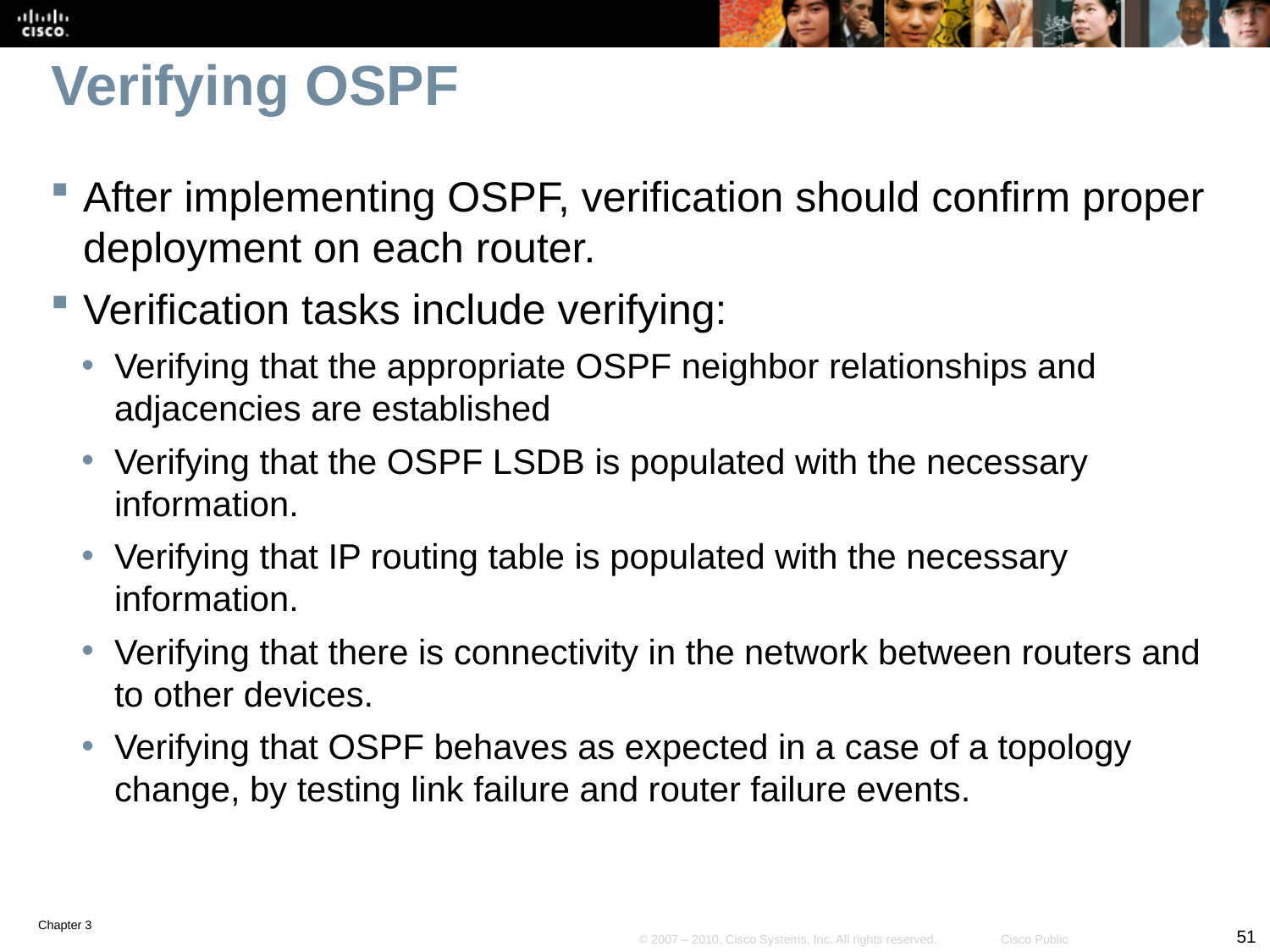

# Verifying OSPF
After implementing OSPF, verification should confirm proper deployment on each router.
Verification tasks include verifying:
Verifying that the appropriate OSPF neighbor relationships and adjacencies are established
Verifying that the OSPF LSDB is populated with the necessary information.
Verifying that IP routing table is populated with the necessary information.
Verifying that there is connectivity in the network between routers and to other devices.
Verifying that OSPF behaves as expected in a case of a topology change, by testing link failure and router failure events.